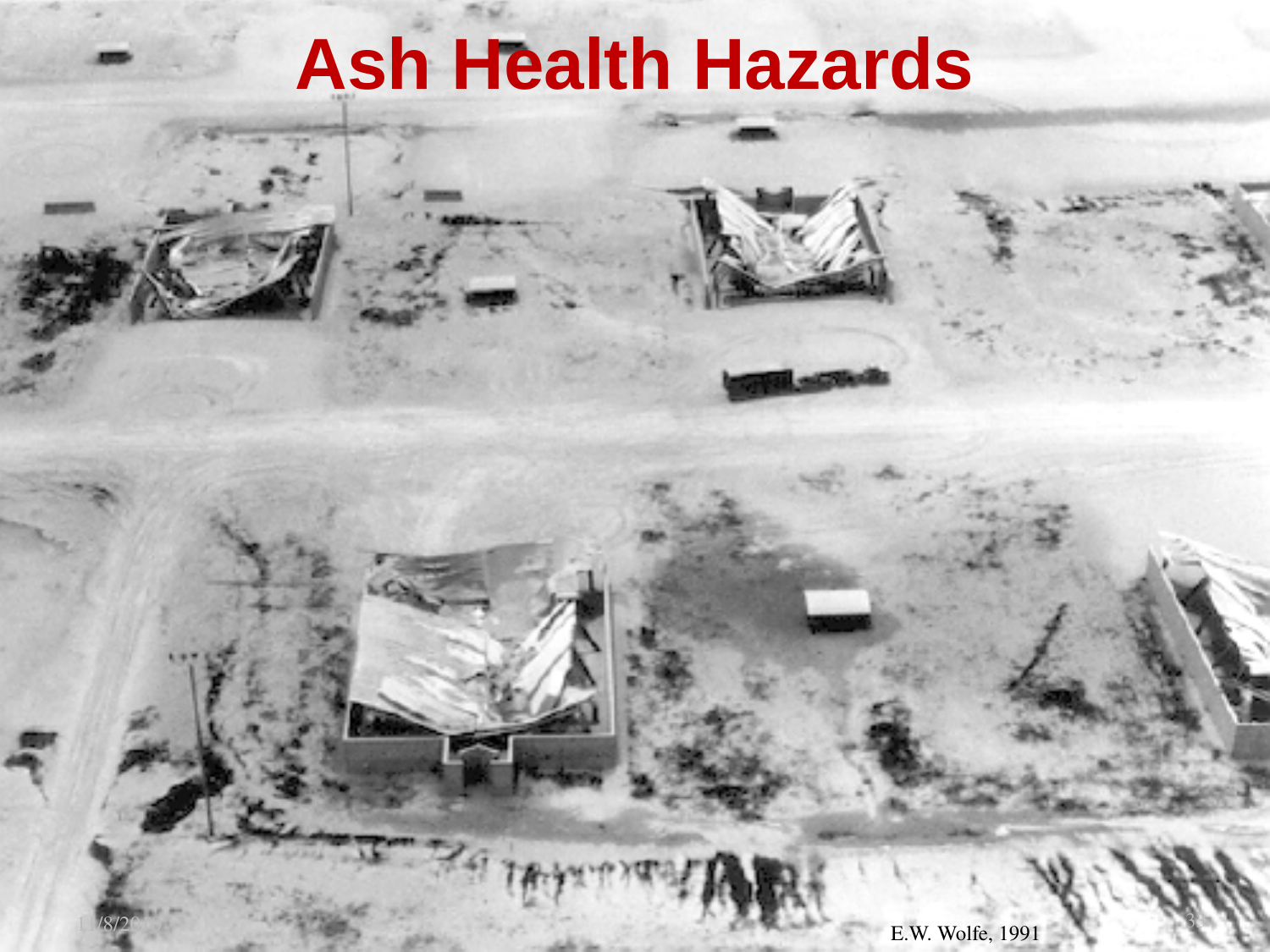

# Ash Health Hazards

11/8/2010
33
E.W. Wolfe, 1991